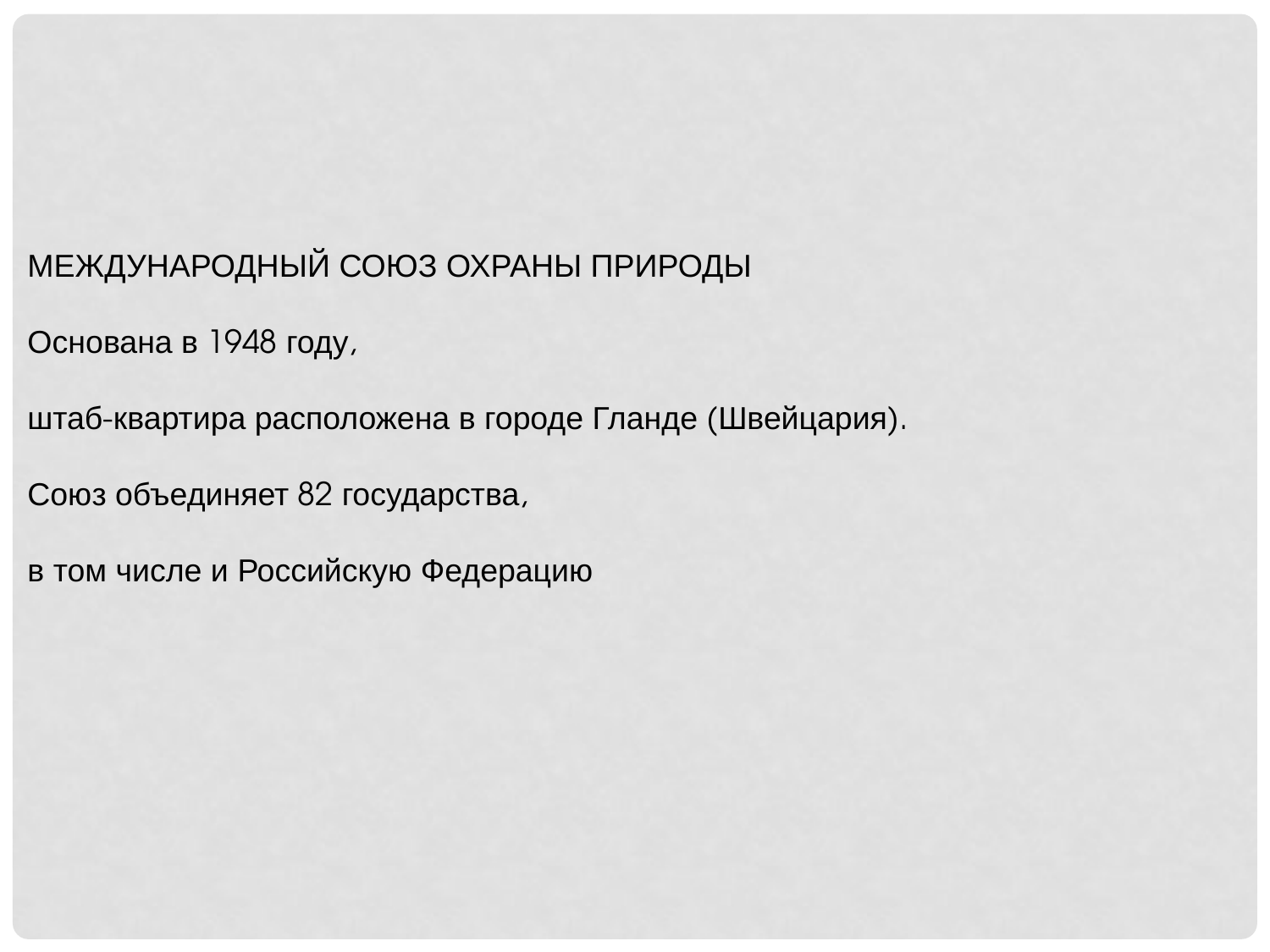

МЕЖДУНАРОДНЫЙ СОЮЗ ОХРАНЫ ПРИРОДЫ

Основана в 1948 году,

штаб-квартира расположена в городе Гланде (Швейцария).

Союз объединяет 82 государства,

в том числе и Российскую Федерацию